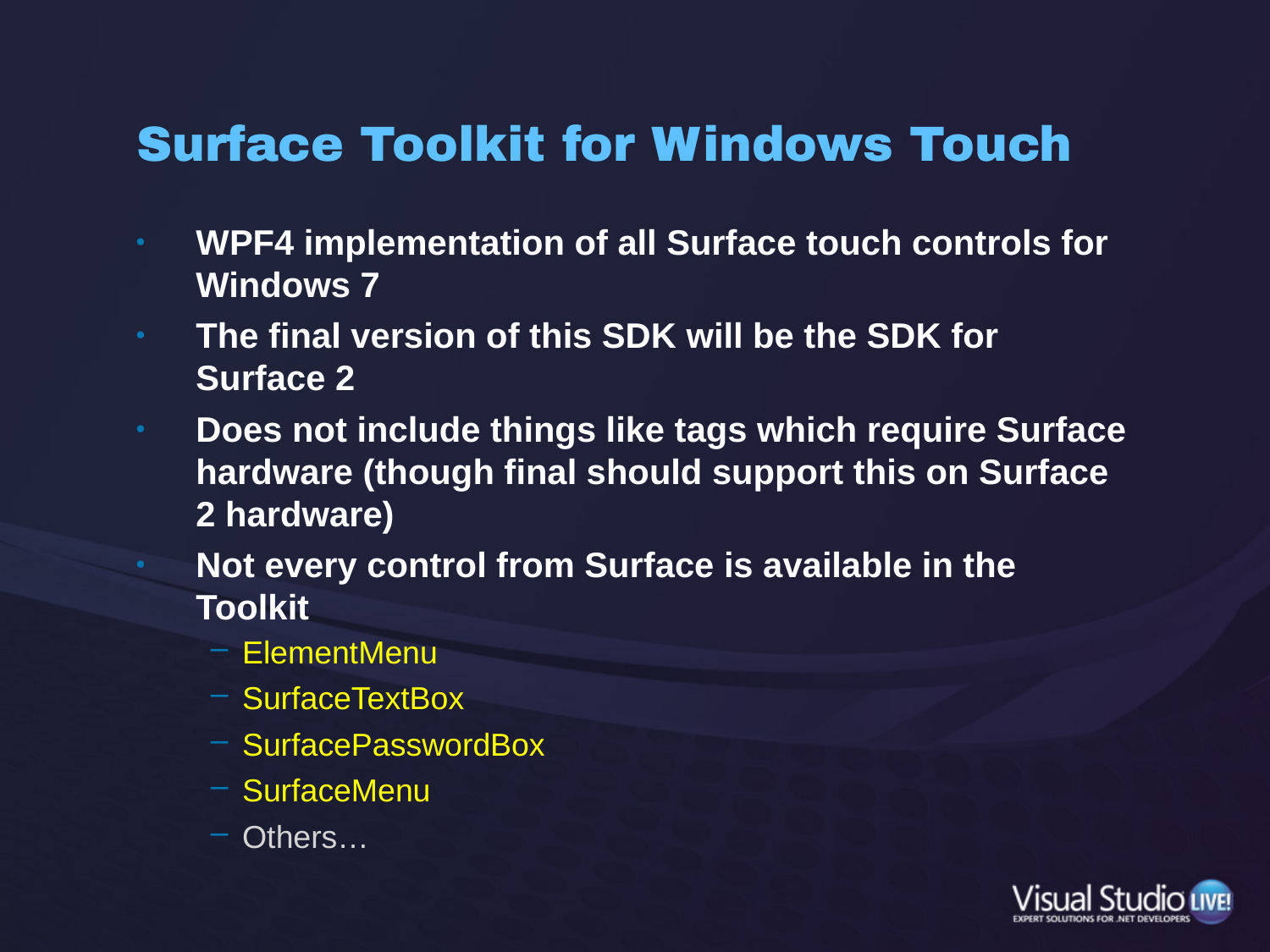

# Surface Toolkit for Windows Touch
WPF4 implementation of all Surface touch controls for Windows 7
The final version of this SDK will be the SDK for Surface 2
Does not include things like tags which require Surface hardware (though final should support this on Surface 2 hardware)
Not every control from Surface is available in the Toolkit
ElementMenu
SurfaceTextBox
SurfacePasswordBox
SurfaceMenu
Others…